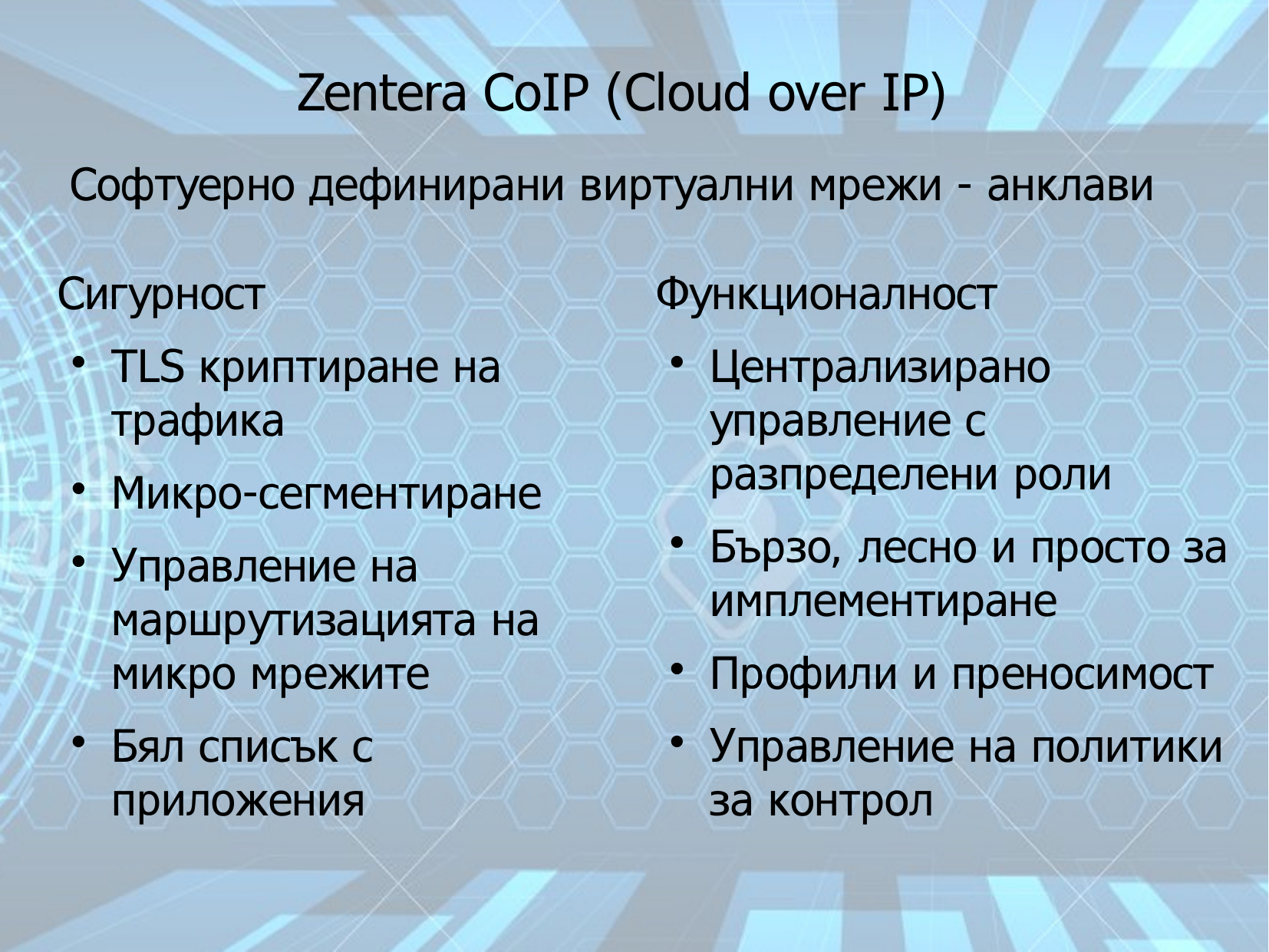

Zentera CoIP (Cloud over IP)
Софтуерно дефинирани виртуални мрежи - анклави
Сигурност
TLS криптиране на трафика
Микро-сегментиране
Управление на маршрутизацията на микро мрежите
Бял списък с приложения

Функционалност
Централизирано управление с разпределени роли
Бързо, лесно и просто за имплементиране
Профили и преносимост
Управление на политики за контрол